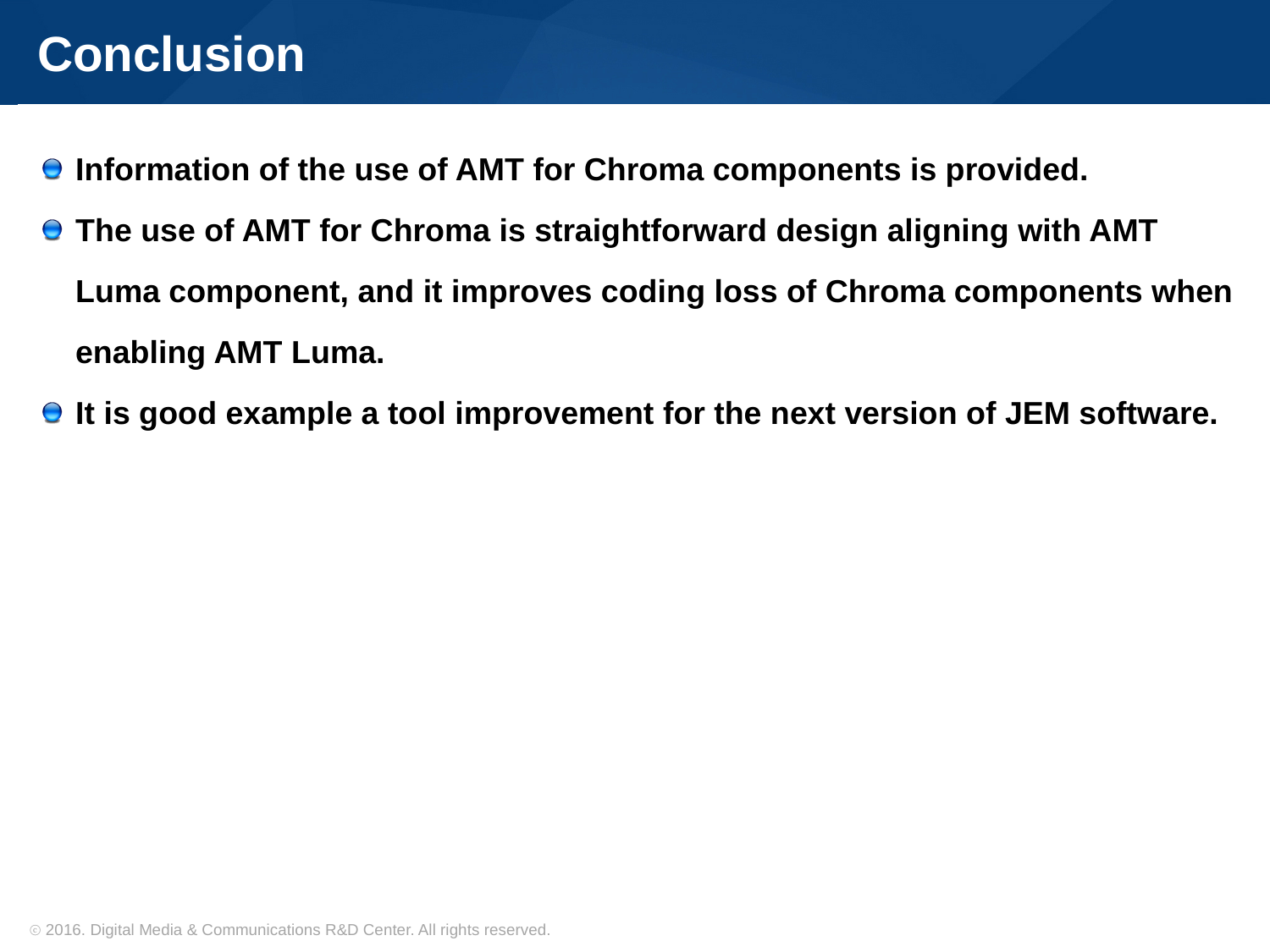

# Conclusion
Information of the use of AMT for Chroma components is provided.
The use of AMT for Chroma is straightforward design aligning with AMT Luma component, and it improves coding loss of Chroma components when enabling AMT Luma.
It is good example a tool improvement for the next version of JEM software.